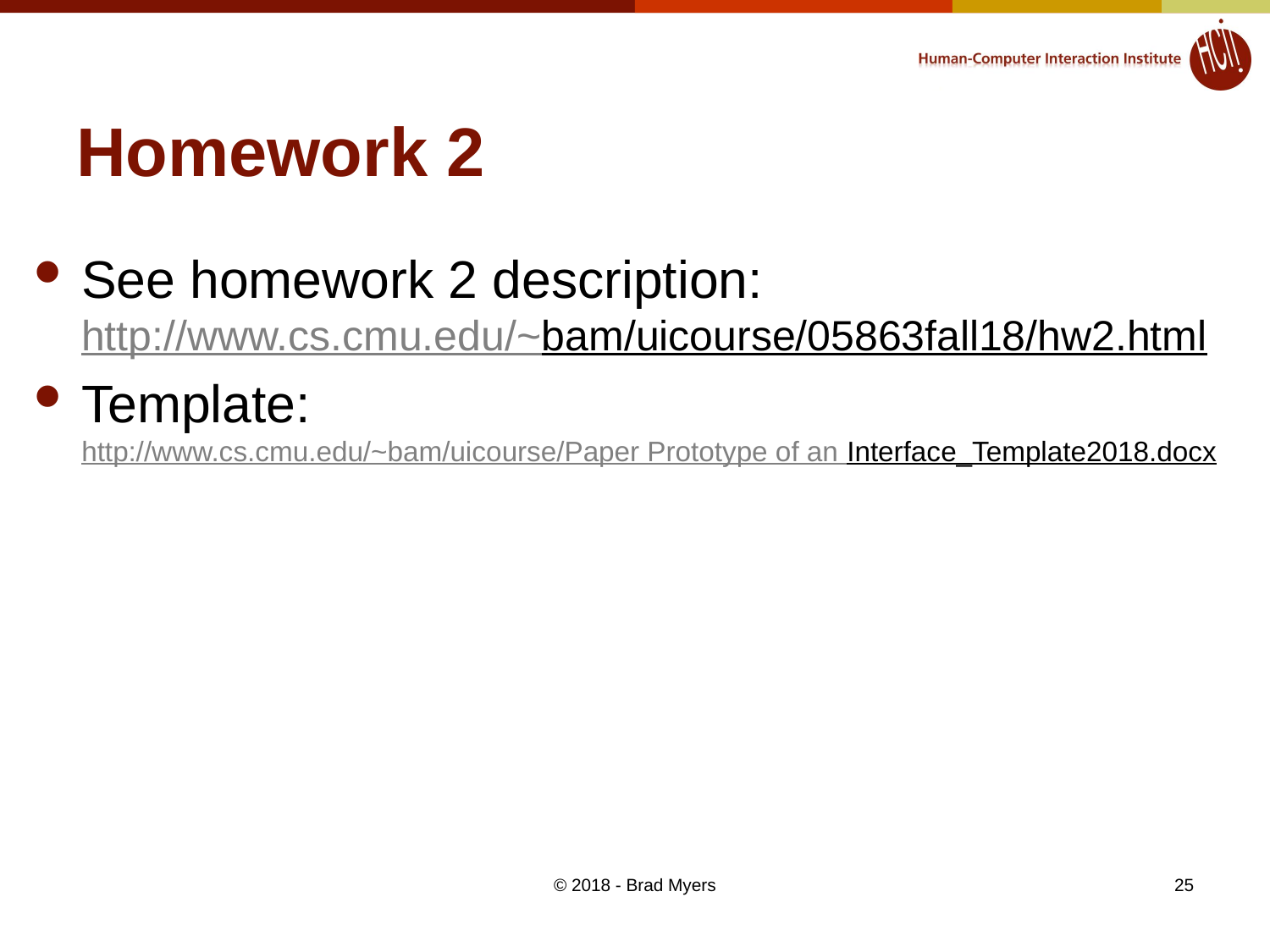

# Homework 2
See homework 2 description:
http://www.cs.cmu.edu/~bam/uicourse/05863fall18/hw2.html
Template:
http://www.cs.cmu.edu/~bam/uicourse/Paper Prototype of an Interface_Template2018.docx
© 2018 - Brad Myers
25